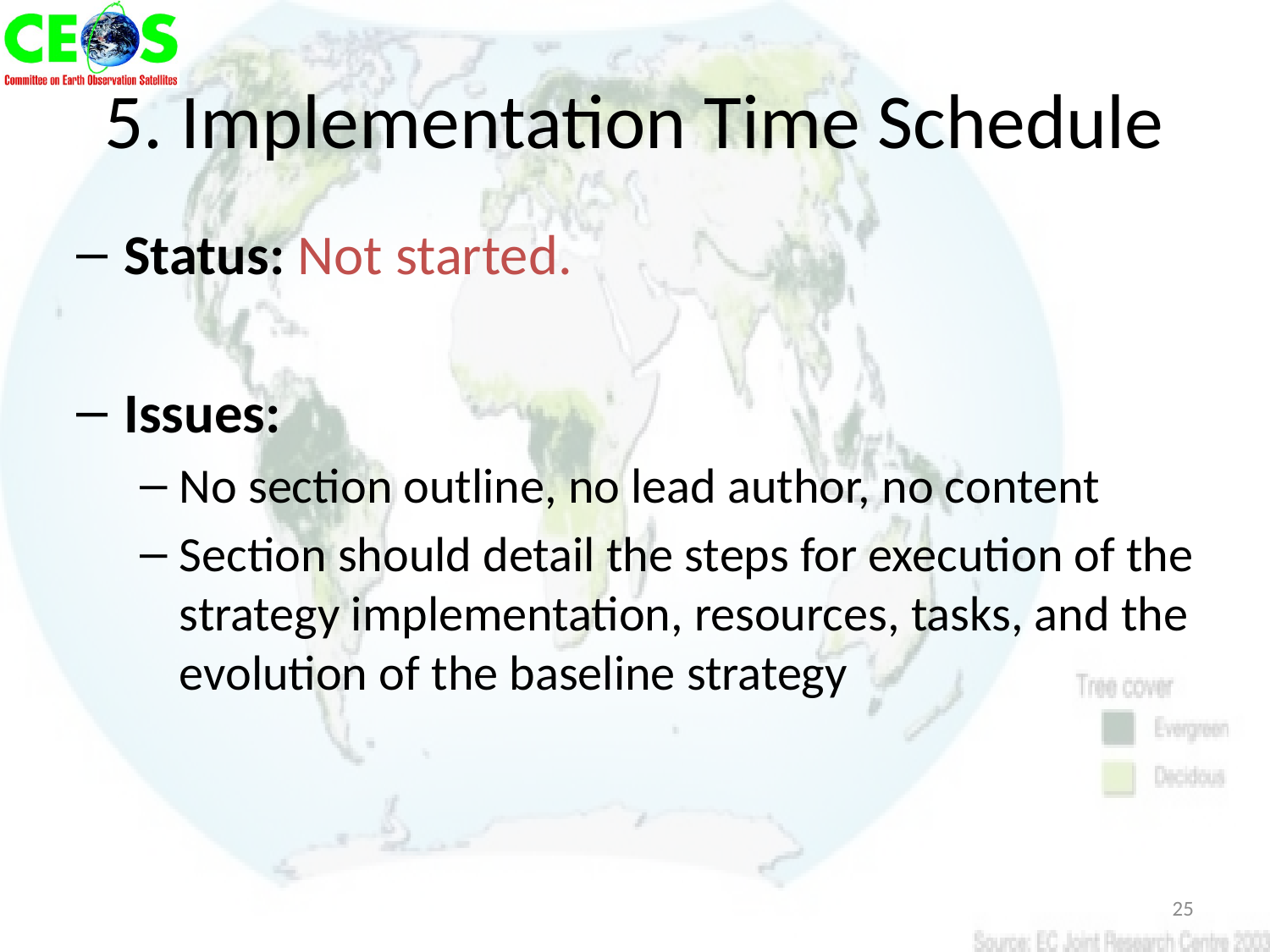

# 5. Implementation Time Schedule
Status: Not started.

Issues:
No section outline, no lead author, no content
Section should detail the steps for execution of the strategy implementation, resources, tasks, and the evolution of the baseline strategy
25